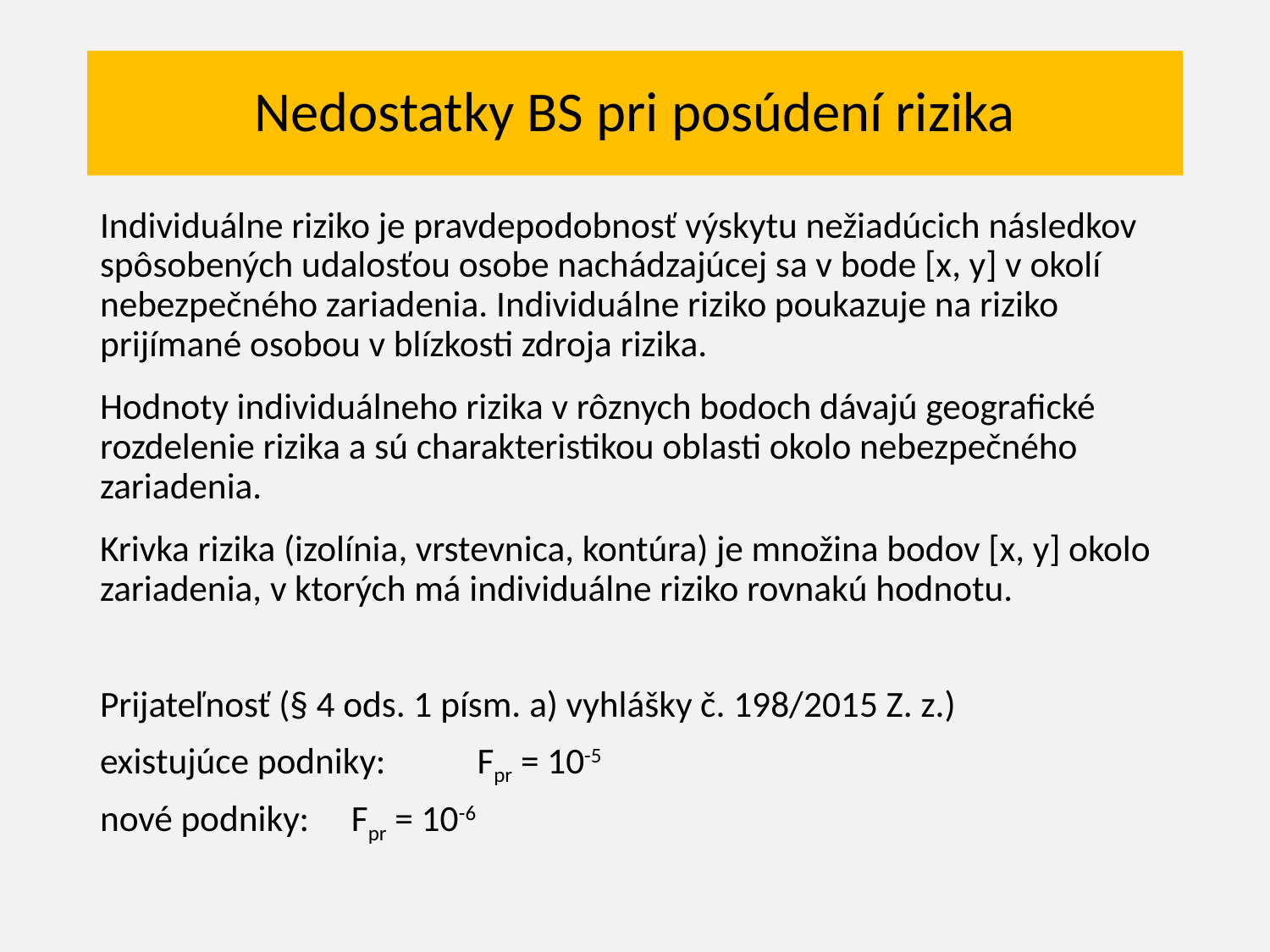

# Nedostatky BS pri posúdení rizika
Individuálne riziko je pravdepodobnosť výskytu nežiadúcich následkov spôsobených udalosťou osobe nachádzajúcej sa v bode [x, y] v okolí nebezpečného zariadenia. Individuálne riziko poukazuje na riziko prijímané osobou v blízkosti zdroja rizika.
Hodnoty individuálneho rizika v rôznych bodoch dávajú geografické rozdelenie rizika a sú charakteristikou oblasti okolo nebezpečného zariadenia.
Krivka rizika (izolínia, vrstevnica, kontúra) je množina bodov [x, y] okolo zariadenia, v ktorých má individuálne riziko rovnakú hodnotu.

Prijateľnosť (§ 4 ods. 1 písm. a) vyhlášky č. 198/2015 Z. z.)
existujúce podniky: 	Fpr = 10-5
nové podniky:		Fpr = 10-6